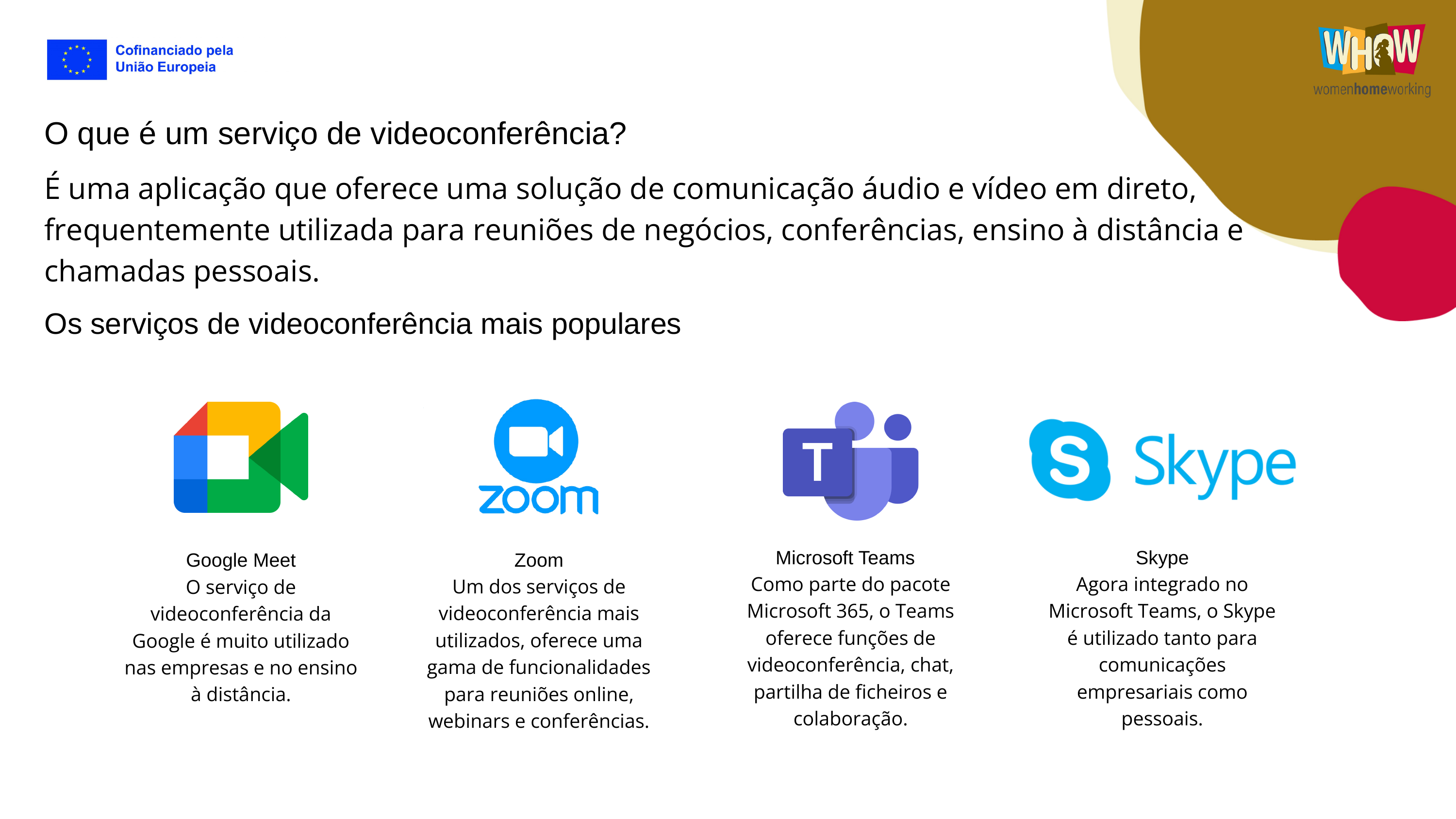

O que é um serviço de videoconferência?
É uma aplicação que oferece uma solução de comunicação áudio e vídeo em direto, frequentemente utilizada para reuniões de negócios, conferências, ensino à distância e chamadas pessoais.
Os serviços de videoconferência mais populares

Google Meet
O serviço de videoconferência da Google é muito utilizado nas empresas e no ensino à distância.
Microsoft Teams
Como parte do pacote Microsoft 365, o Teams oferece funções de videoconferência, chat, partilha de ficheiros e colaboração.
Skype
Agora integrado no Microsoft Teams, o Skype é utilizado tanto para comunicações empresariais como pessoais.
Zoom
Um dos serviços de videoconferência mais utilizados, oferece uma gama de funcionalidades para reuniões online, webinars e conferências.